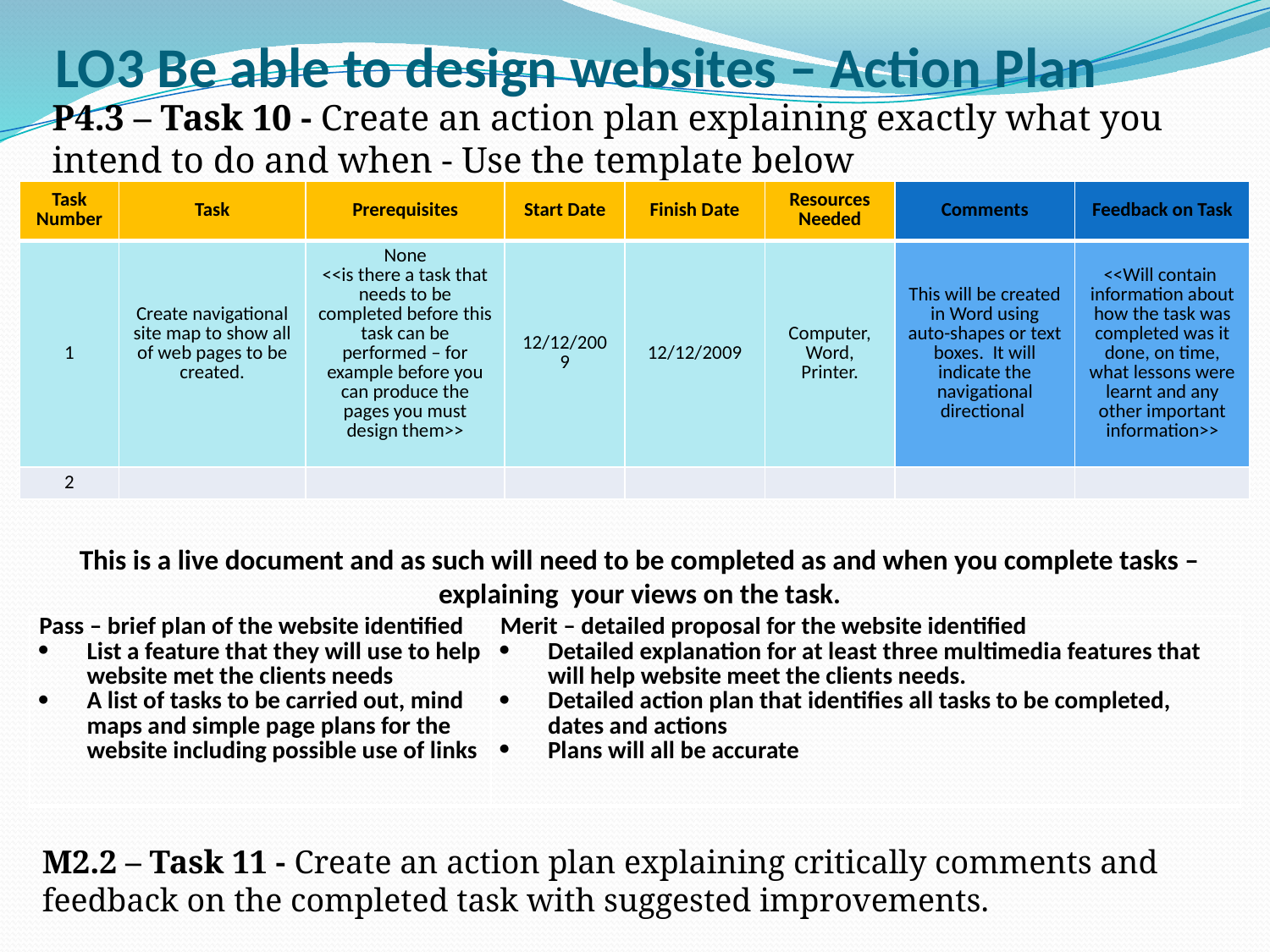

# LO3 Be able to design websites – Action Plan
P4.3 – Task 10 - Create an action plan explaining exactly what you intend to do and when - Use the template below
| Task Number | Task | Prerequisites | Start Date | Finish Date | Resources Needed | Comments | Feedback on Task |
| --- | --- | --- | --- | --- | --- | --- | --- |
| 1 | Create navigational site map to show all of web pages to be created. | None <<is there a task that needs to be completed before this task can be performed – for example before you can produce the pages you must design them>> | 12/12/2009 | 12/12/2009 | Computer, Word, Printer. | This will be created in Word using auto-shapes or text boxes. It will indicate the navigational directional | <<Will contain information about how the task was completed was it done, on time, what lessons were learnt and any other important information>> |
| 2 |  |  |  |  |  |  |  |
This is a live document and as such will need to be completed as and when you complete tasks – explaining  your views on the task.
| Pass – brief plan of the website identified List a feature that they will use to help website met the clients needs A list of tasks to be carried out, mind maps and simple page plans for the website including possible use of links | Merit – detailed proposal for the website identified Detailed explanation for at least three multimedia features that will help website meet the clients needs. Detailed action plan that identifies all tasks to be completed, dates and actions Plans will all be accurate |
| --- | --- |
M2.2 – Task 11 - Create an action plan explaining critically comments and feedback on the completed task with suggested improvements.